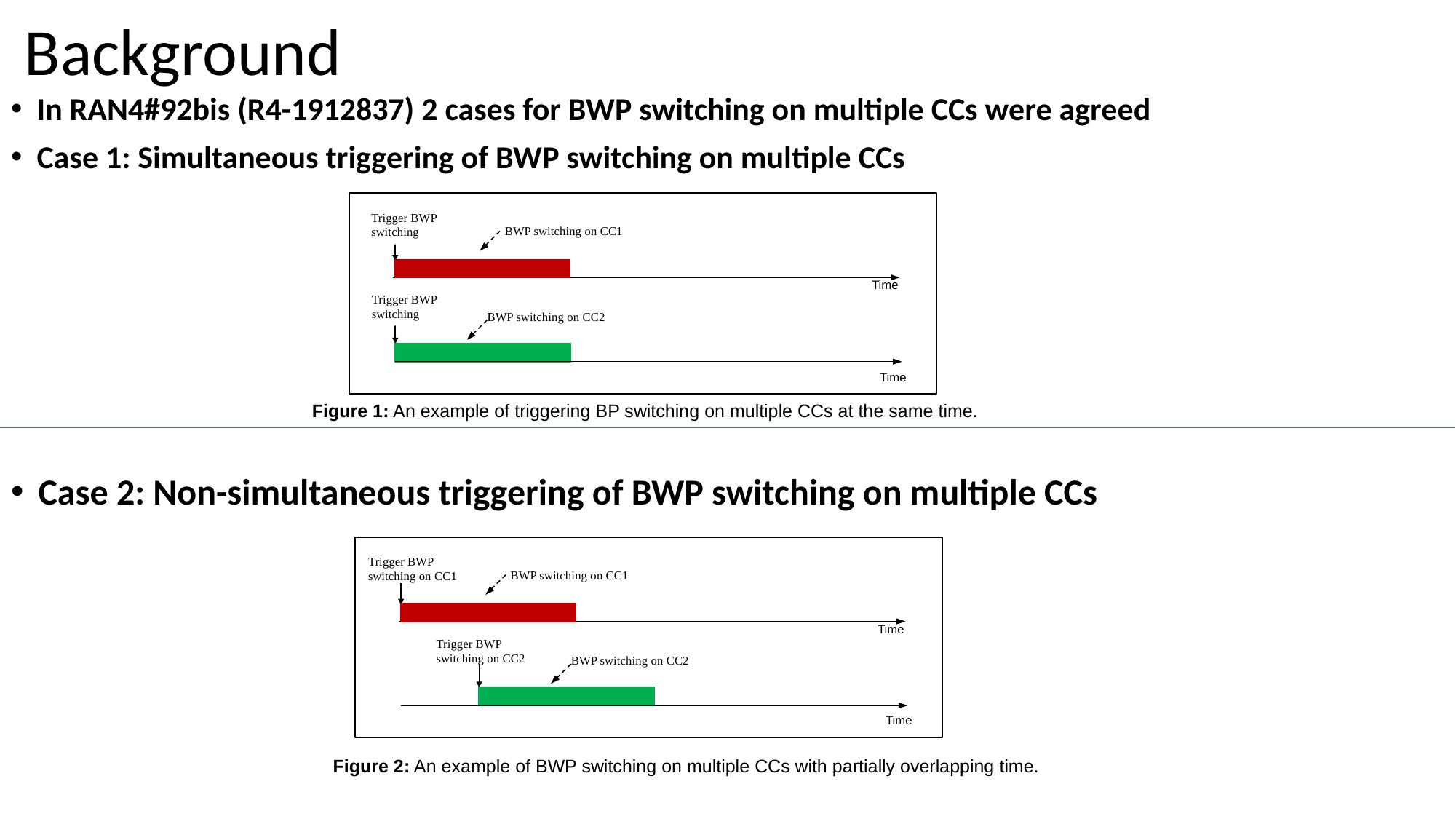

# Background
In RAN4#92bis (R4-1912837) 2 cases for BWP switching on multiple CCs were agreed
Case 1: Simultaneous triggering of BWP switching on multiple CCs

Trigger BWP switching
BWP switching on CC1

Time
Trigger BWP switching
BWP switching on CC2

Time

Figure 1: An example of triggering BP switching on multiple CCs at the same time.
Case 2: Non-simultaneous triggering of BWP switching on multiple CCs

Trigger BWP switching on CC1
BWP switching on CC1

Time
Trigger BWP switching on CC2
BWP switching on CC2

Time

Figure 2: An example of BWP switching on multiple CCs with partially overlapping time.